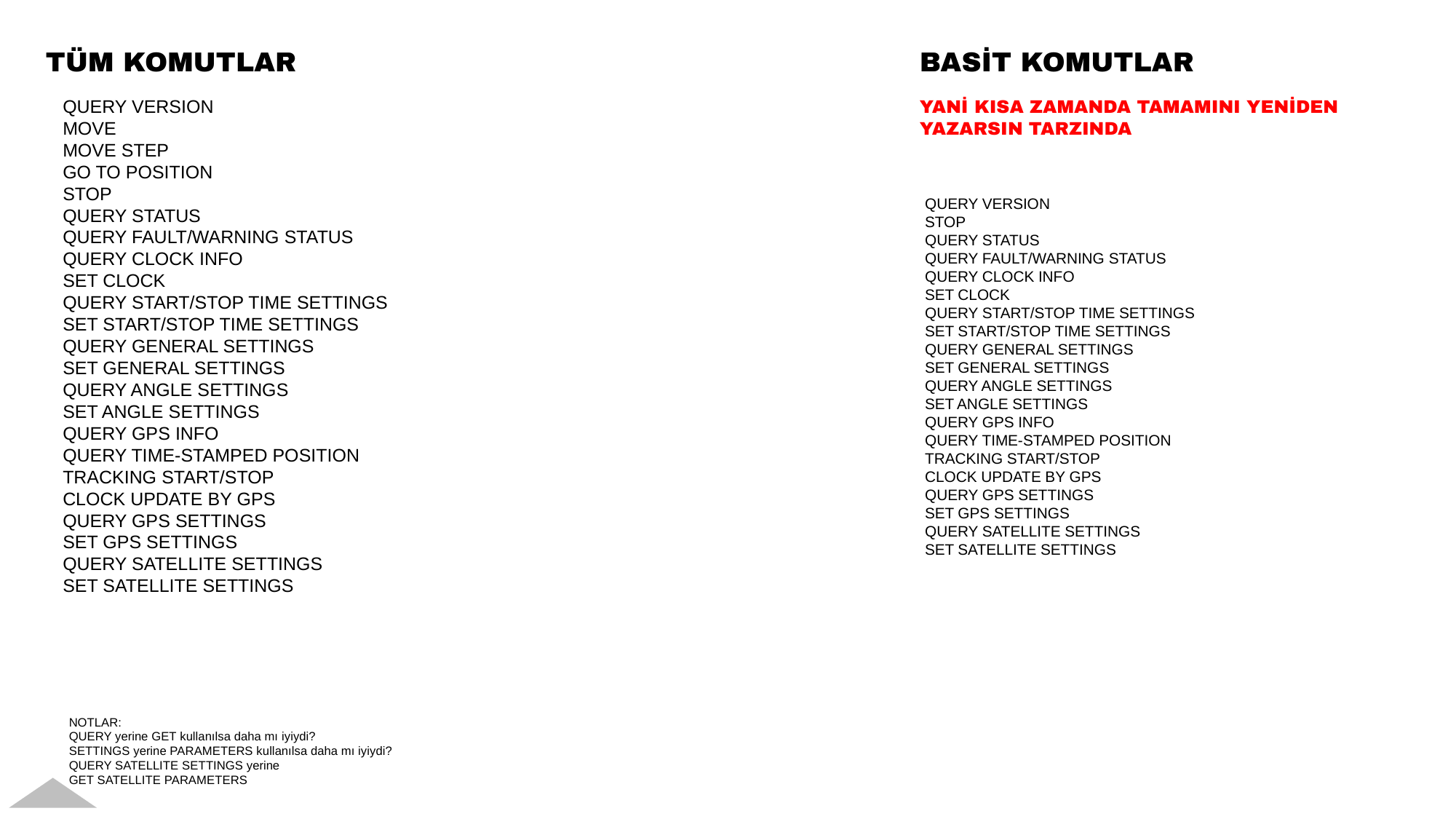

TÜM KOMUTLAR
BASİT KOMUTLAR
QUERY VERSION
MOVE
MOVE STEP
GO TO POSITION
STOP
QUERY STATUS
QUERY FAULT/WARNING STATUS
QUERY CLOCK INFO
SET CLOCK
QUERY START/STOP TIME SETTINGS
SET START/STOP TIME SETTINGS
QUERY GENERAL SETTINGS
SET GENERAL SETTINGS
QUERY ANGLE SETTINGS
SET ANGLE SETTINGS
QUERY GPS INFO
QUERY TIME-STAMPED POSITION
TRACKING START/STOP
CLOCK UPDATE BY GPS
QUERY GPS SETTINGS
SET GPS SETTINGS
QUERY SATELLITE SETTINGS
SET SATELLITE SETTINGS
YANİ KISA ZAMANDA TAMAMINI YENİDEN YAZARSIN TARZINDA
QUERY VERSION
STOP
QUERY STATUS
QUERY FAULT/WARNING STATUS
QUERY CLOCK INFO
SET CLOCK
QUERY START/STOP TIME SETTINGS
SET START/STOP TIME SETTINGS
QUERY GENERAL SETTINGS
SET GENERAL SETTINGS
QUERY ANGLE SETTINGS
SET ANGLE SETTINGS
QUERY GPS INFO
QUERY TIME-STAMPED POSITION
TRACKING START/STOP
CLOCK UPDATE BY GPS
QUERY GPS SETTINGS
SET GPS SETTINGS
QUERY SATELLITE SETTINGS
SET SATELLITE SETTINGS
NOTLAR:
QUERY yerine GET kullanılsa daha mı iyiydi?
SETTINGS yerine PARAMETERS kullanılsa daha mı iyiydi?
QUERY SATELLITE SETTINGS yerine
GET SATELLITE PARAMETERS